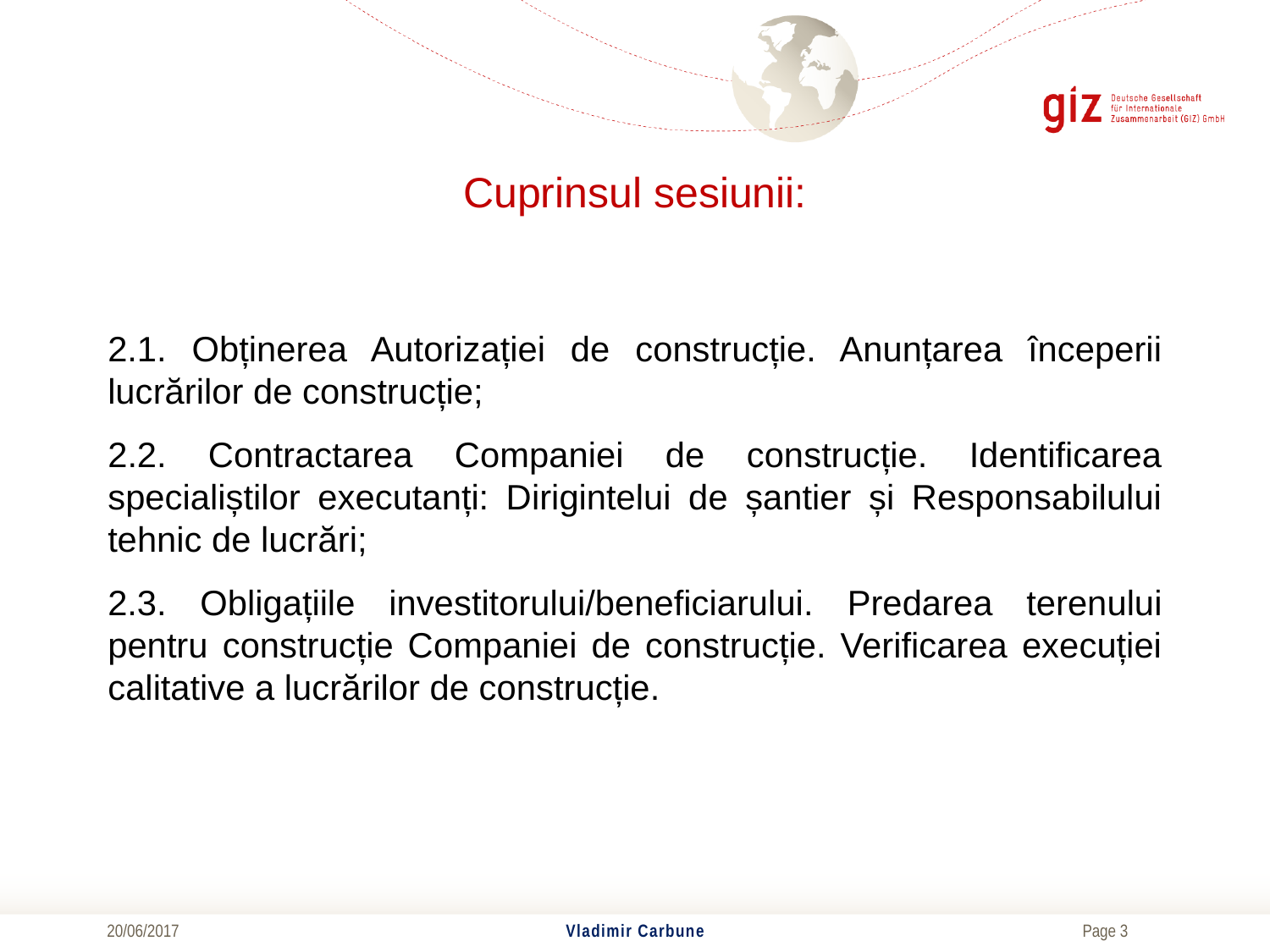

# Cuprinsul sesiunii:
2.1. Obținerea Autorizației de construcție. Anunțarea începerii lucrărilor de construcție;
2.2. Contractarea Companiei de construcție. Identificarea specialiștilor executanți: Dirigintelui de șantier și Responsabilului tehnic de lucrări;
2.3. Obligațiile investitorului/beneficiarului. Predarea terenului pentru construcție Companiei de construcție. Verificarea execuției calitative a lucrărilor de construcție.

20/06/2017
Vladimir Carbune